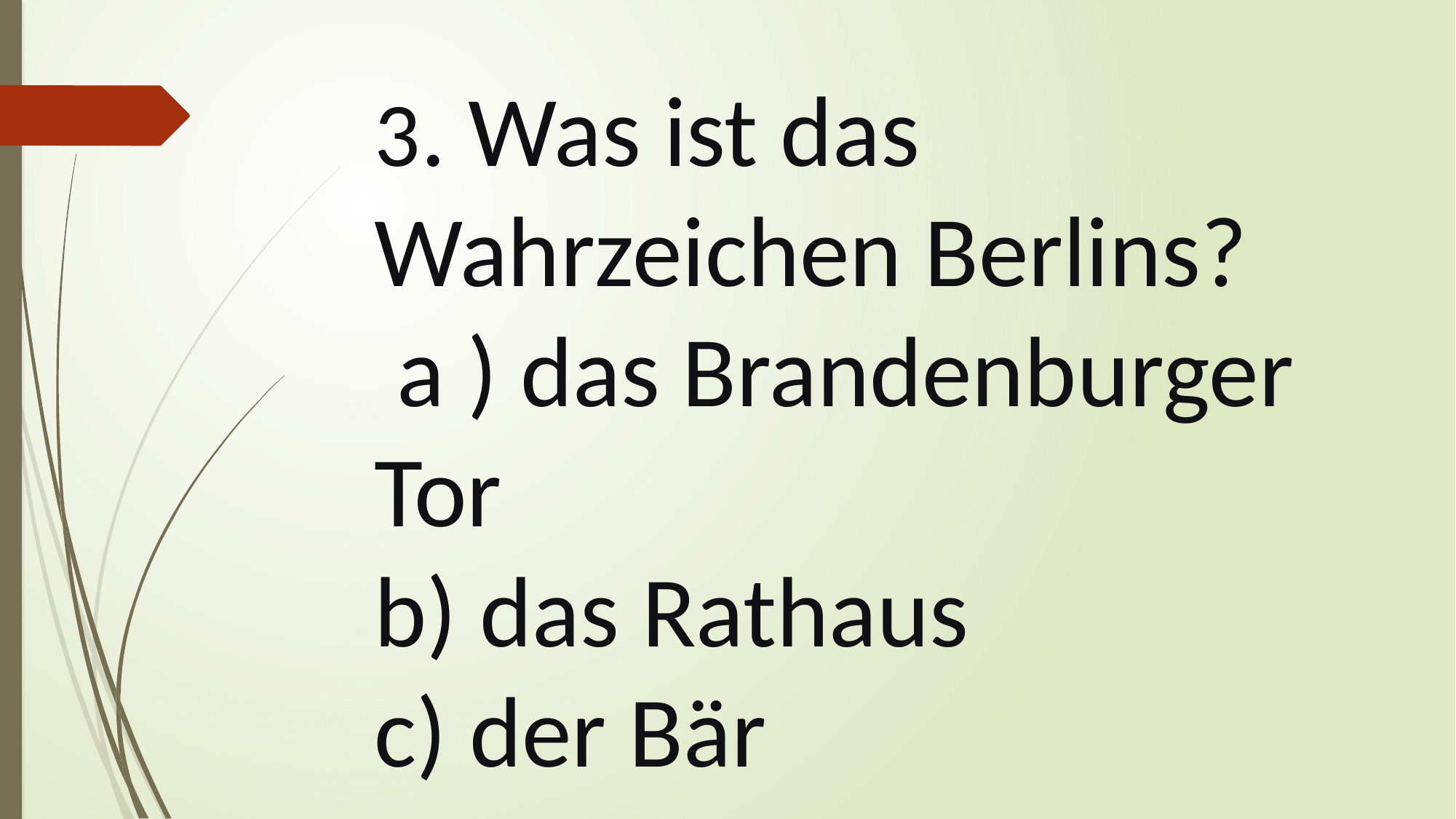

3. Was ist das Wahrzeichen Berlins?
 a ) das Brandenburger Tor
b) das Rathaus
c) der Bär